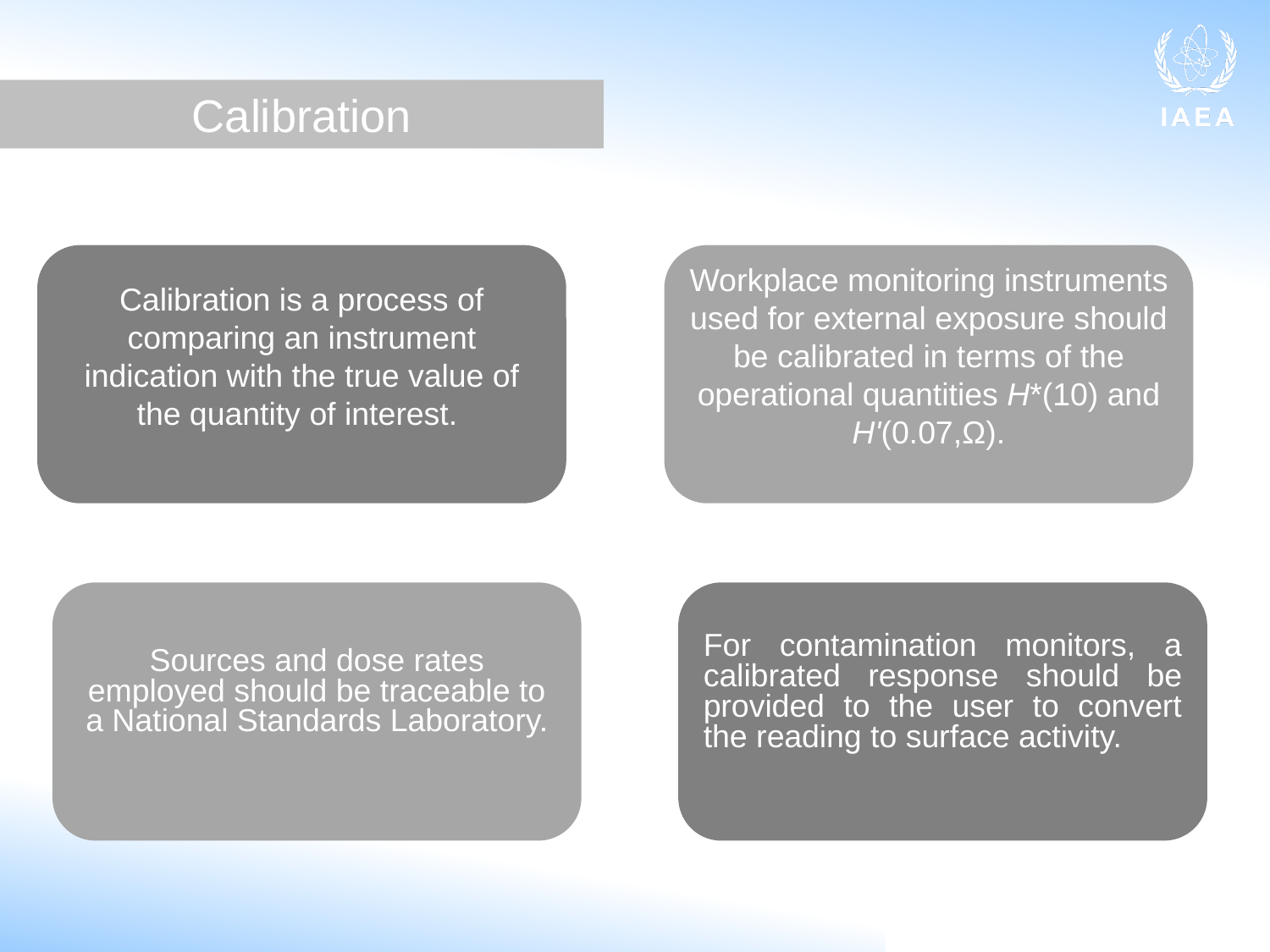

Calibration
Workplace monitoring instruments used for external exposure should be calibrated in terms of the operational quantities H*(10) and H'(0.07,Ω).

Calibration is a process of comparing an instrument indication with the true value of the quantity of interest.

For contamination monitors, a calibrated response should be provided to the user to convert the reading to surface activity.

Sources and dose rates employed should be traceable to a National Standards Laboratory.